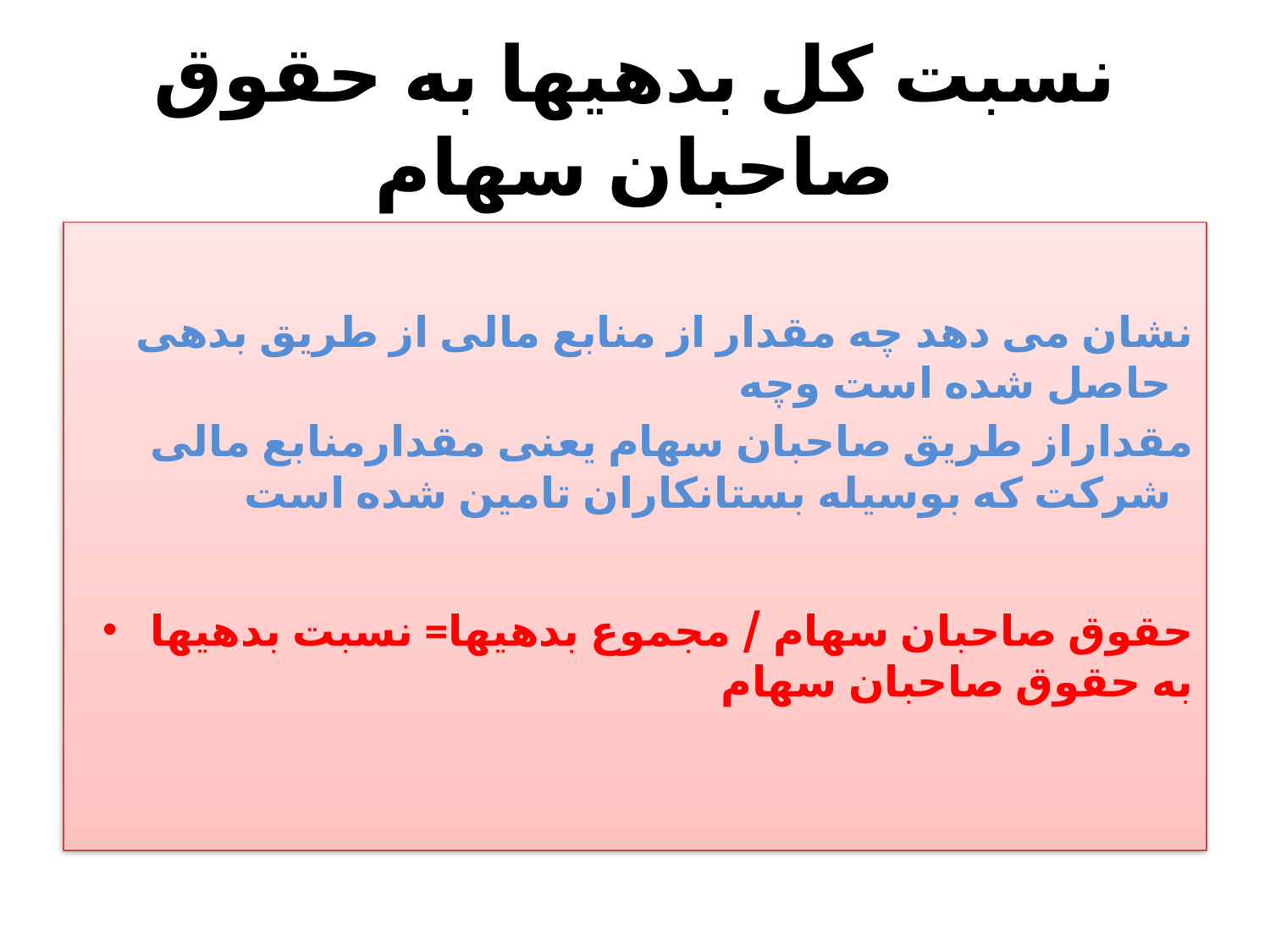

# نسبت کل بدهیها به حقوق صاحبان سهام

نشان می دهد چه مقدار از منابع مالی از طریق بدهی حاصل شده است وچه
مقداراز طریق صاحبان سهام یعنی مقدارمنابع مالی شرکت که بوسیله بستانکاران تامین شده است

حقوق صاحبان سهام / مجموع بدهیها= نسبت بدهیها به حقوق صاحبان سهام